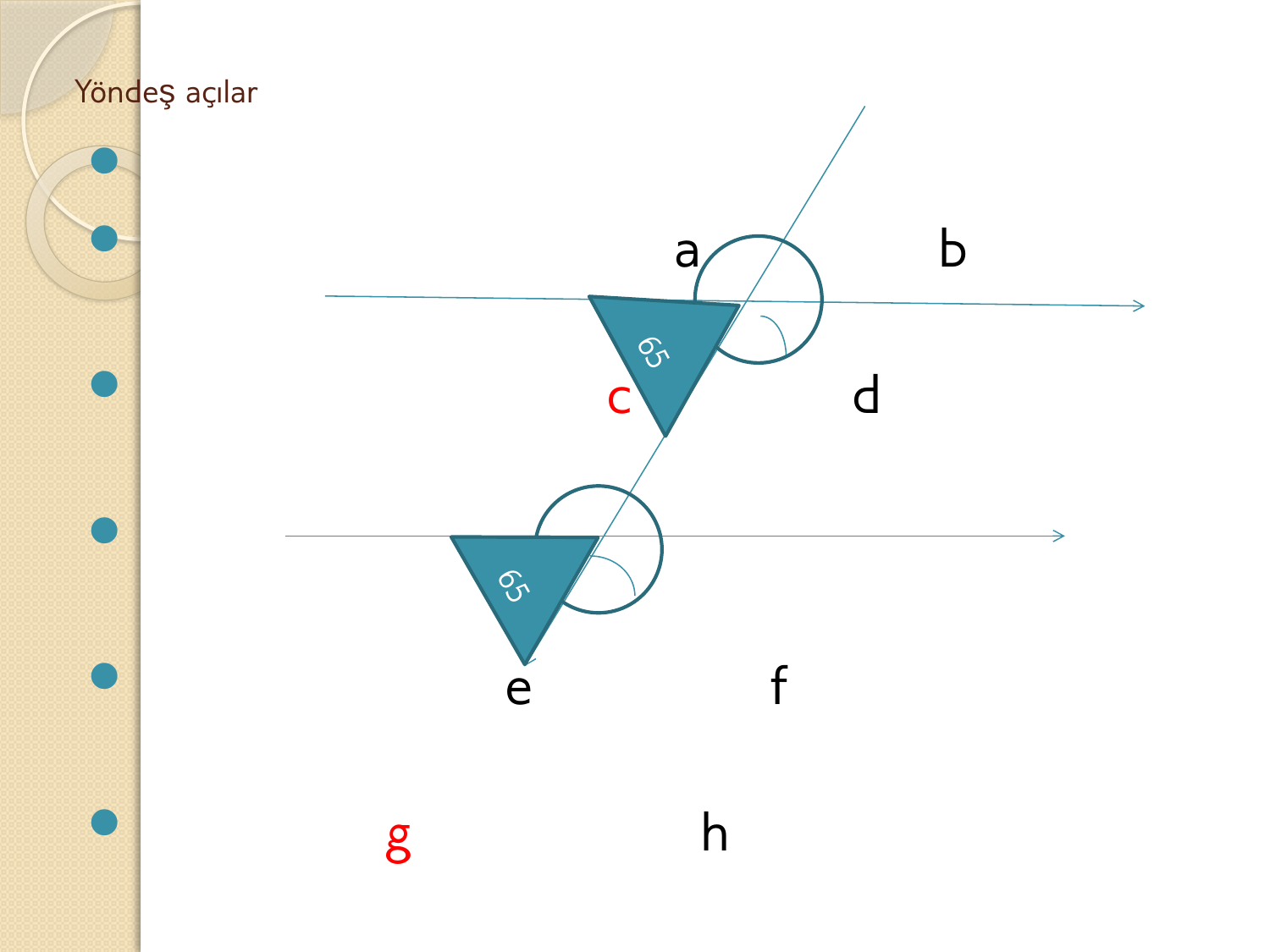

# Yöndeş açılar

                                a              b
                            c             d

                      e              f
               g                 h

      c açısı ile g açısı yöndeştir ve eşittir.

65

65